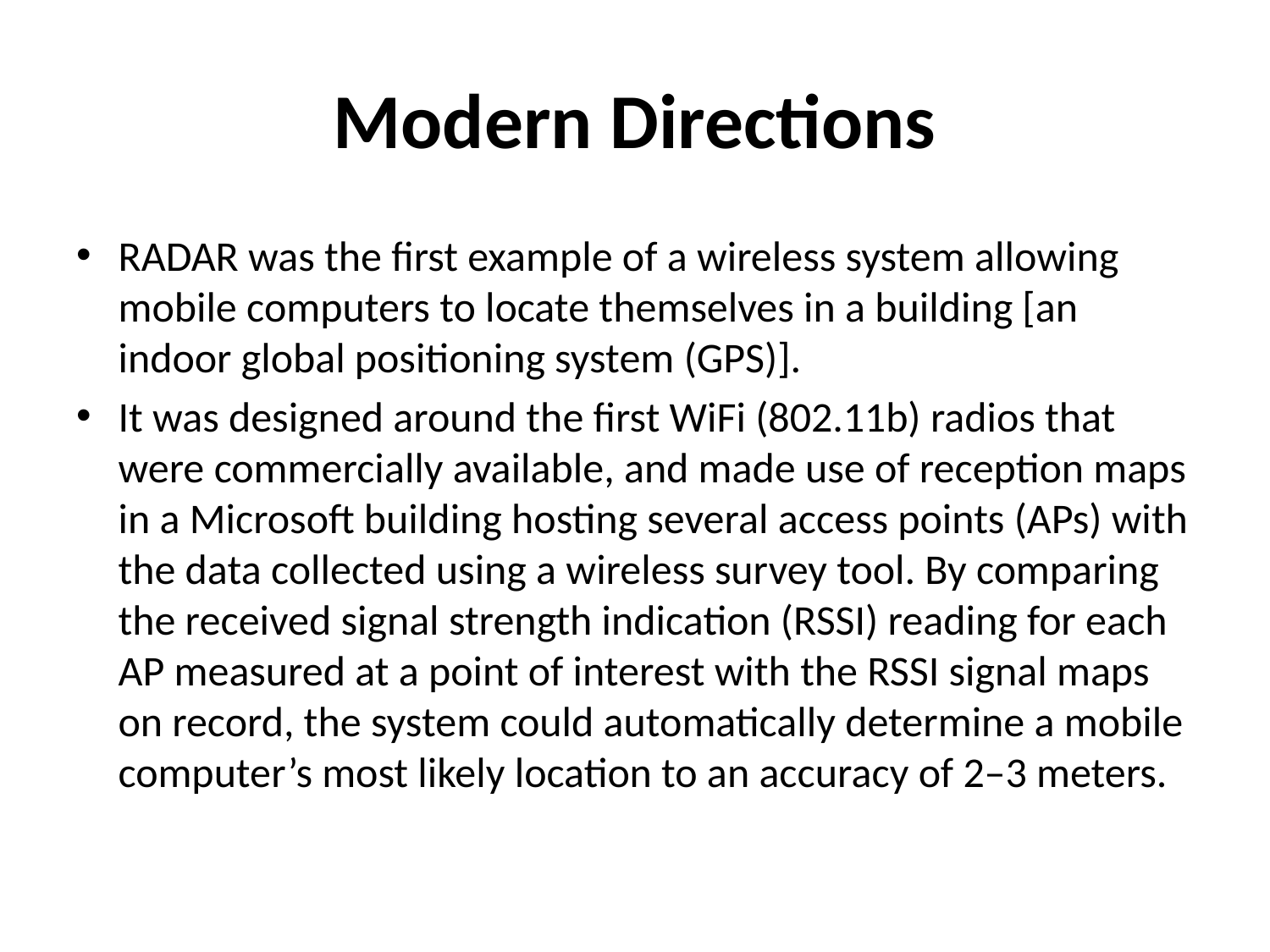

# Modern Directions
RADAR was the first example of a wireless system allowing mobile computers to locate themselves in a building [an indoor global positioning system (GPS)].
It was designed around the first WiFi (802.11b) radios that were commercially available, and made use of reception maps in a Microsoft building hosting several access points (APs) with the data collected using a wireless survey tool. By comparing the received signal strength indication (RSSI) reading for each AP measured at a point of interest with the RSSI signal maps on record, the system could automatically determine a mobile computer’s most likely location to an accuracy of 2–3 meters.